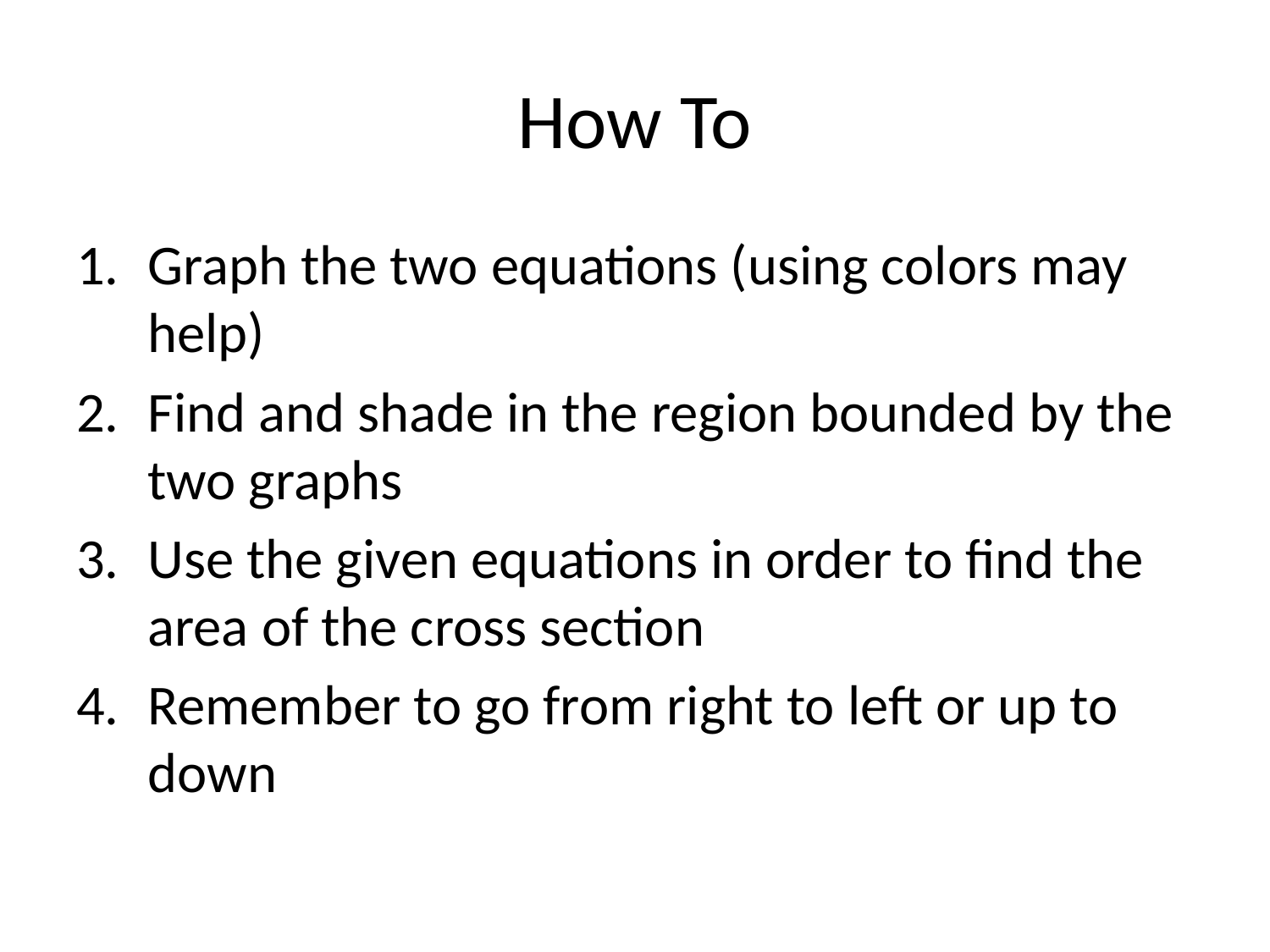

# How To
Graph the two equations (using colors may help)
Find and shade in the region bounded by the two graphs
Use the given equations in order to find the area of the cross section
Remember to go from right to left or up to down